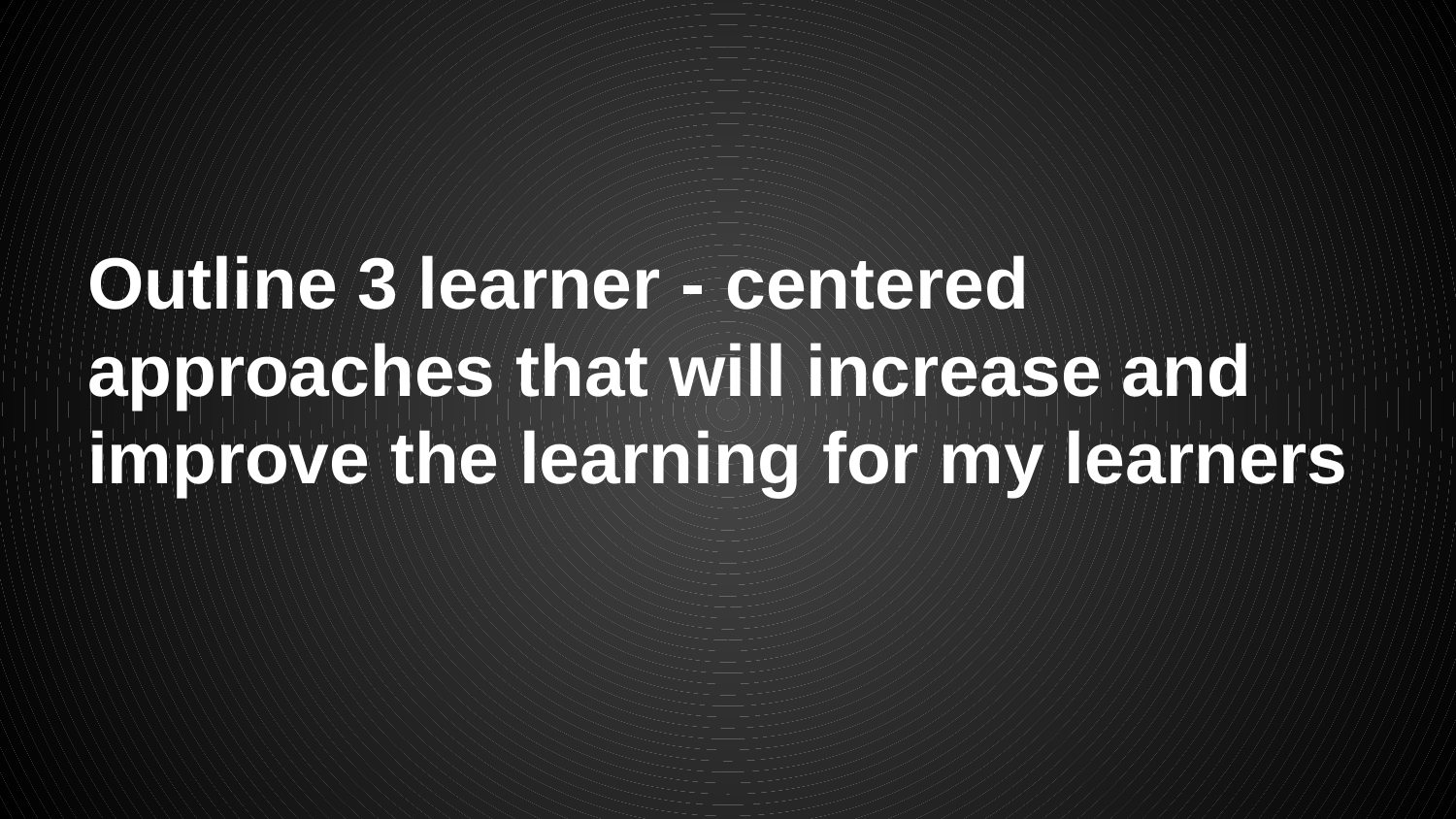

# Outline 3 learner - centered approaches that will increase and improve the learning for my learners